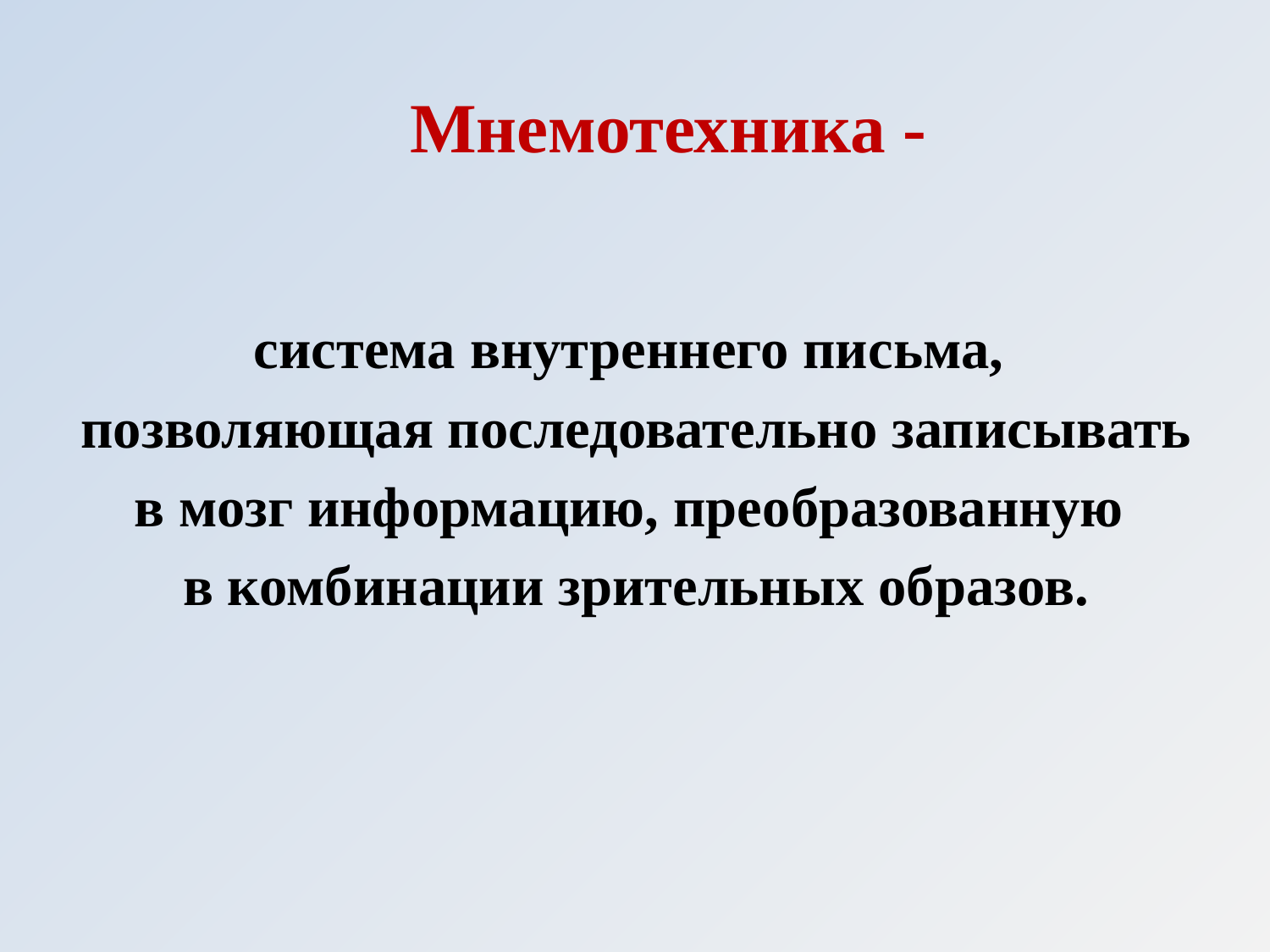

Мнемотехника -
система внутреннего письма,
позволяющая последовательно записывать
в мозг информацию, преобразованную
в комбинации зрительных образов.